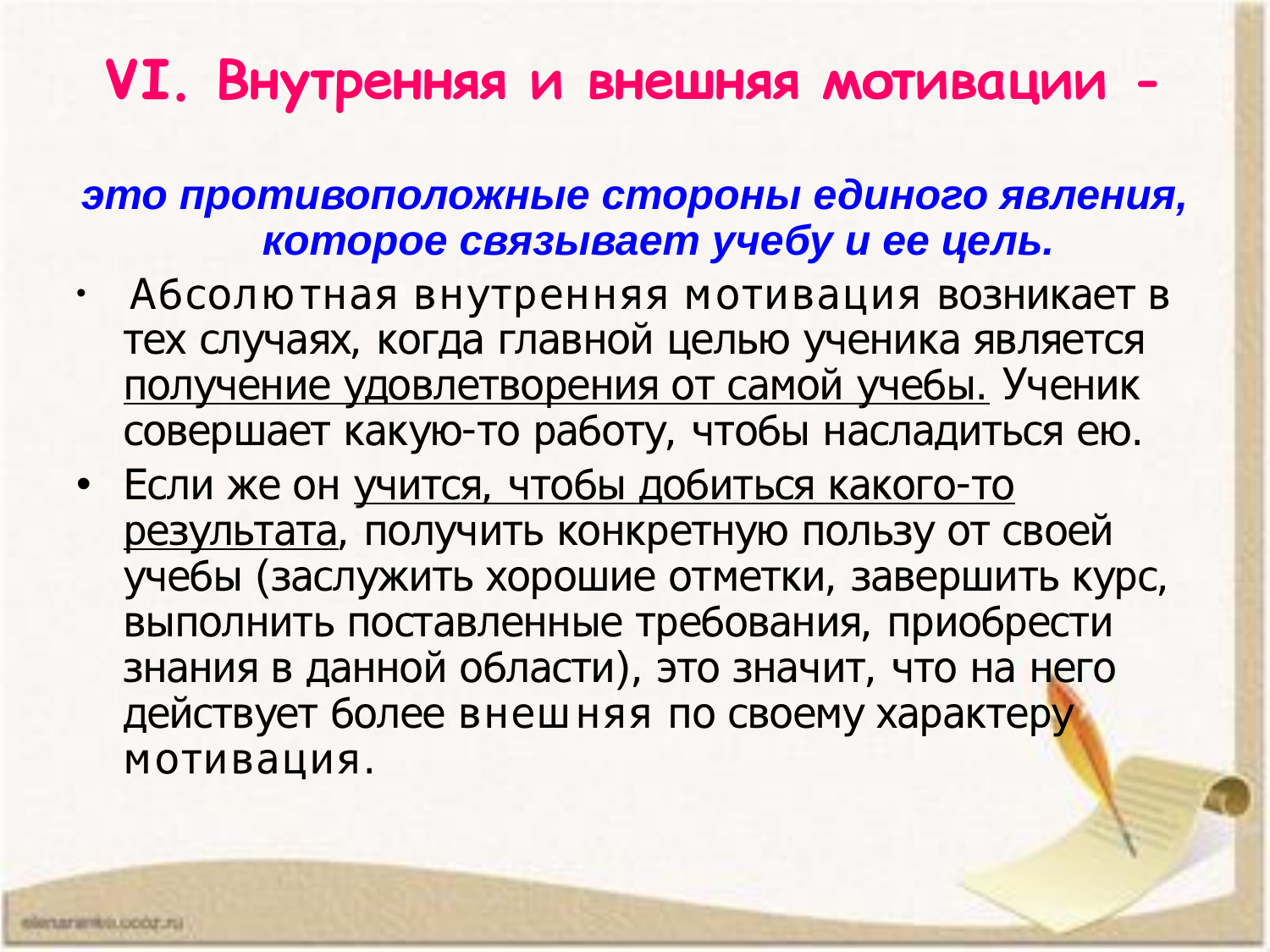

# VI. Внутренняя и внешняя мотивации -
это противоположные стороны единого явления, которое связывает учебу и ее цель.
 Абсолютная внутренняя мотивация возникает в тех случаях, когда главной целью ученика является получение удовлетворения от самой учебы. Ученик совершает какую-то работу, чтобы насладиться ею.
Если же он учится, чтобы добиться какого-то результата, получить конкретную пользу от своей учебы (заслужить хорошие отметки, завершить курс, выполнить поставленные требования, приобрести знания в данной области), это значит, что на него действует более внешняя по своему характеру мотивация.